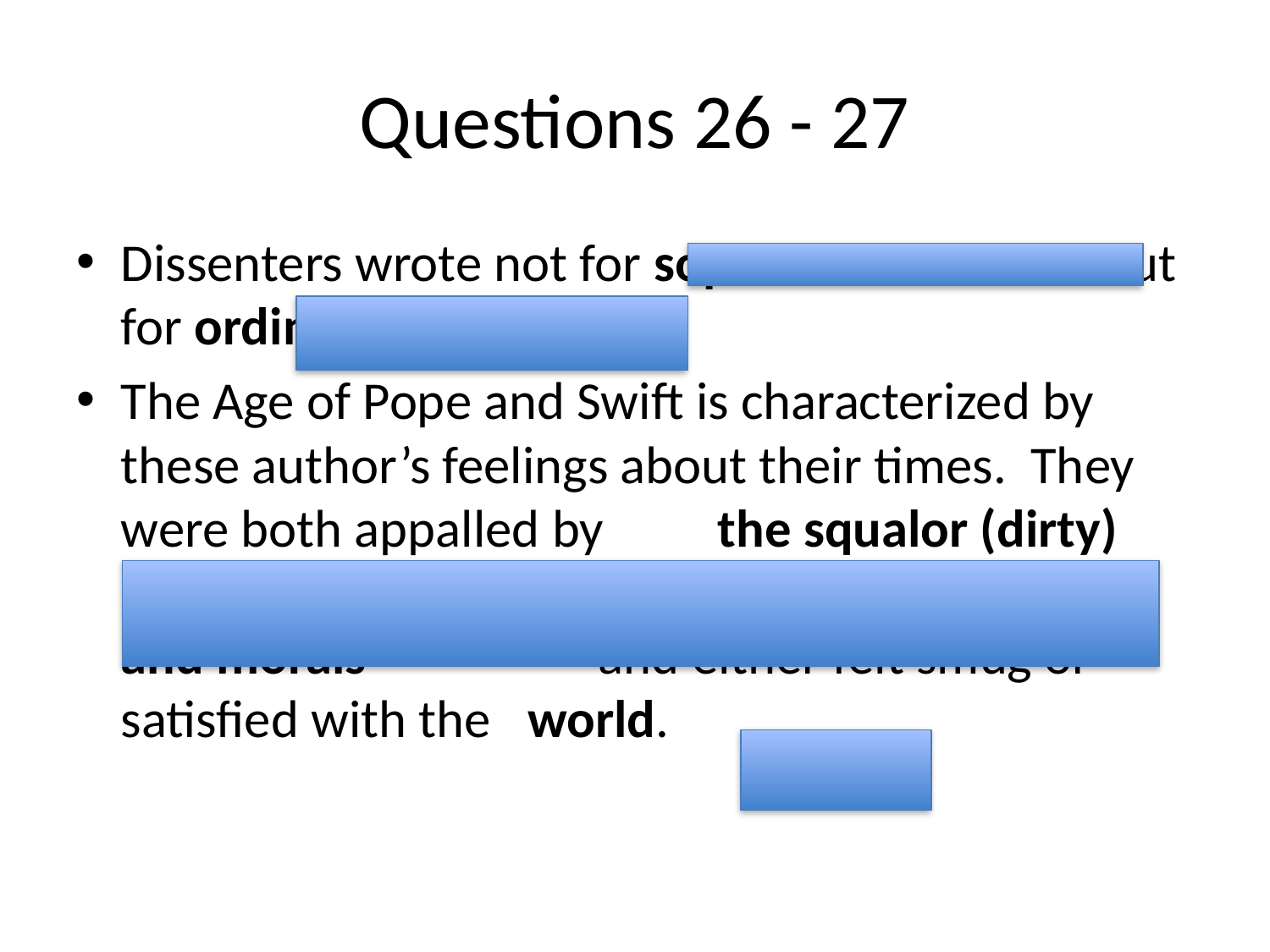

# Questions 26 - 27
Dissenters wrote not for sophisticated & rich but for ordinary readers.
The Age of Pope and Swift is characterized by these author’s feelings about their times.  They were both appalled by							the squalor (dirty) and shoddiness (poor quality) in art, manners, and morals	 												and either felt smug or satisfied with the   world.